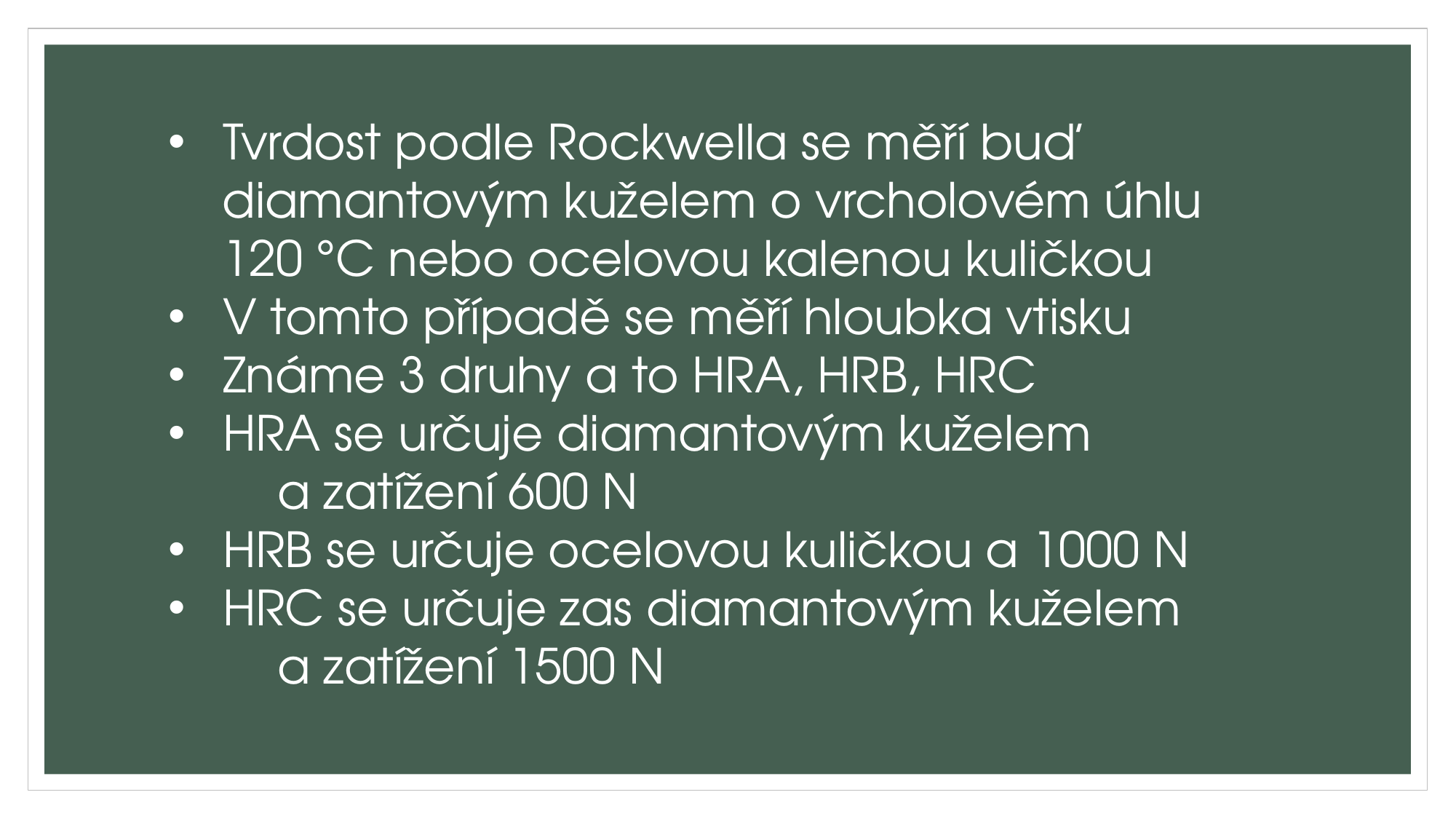

Tvrdost podle Rockwella se měří buď
    diamantovým kuželem o vrcholovém úhlu
    120 °C nebo ocelovou kalenou kuličkou
V tomto případě se měří hloubka vtisku
Známe 3 druhy a to HRA, HRB, HRC
HRA se určuje diamantovým kuželem
	a zatížení 600 N
HRB se určuje ocelovou kuličkou a 1000 N
HRC se určuje zas diamantovým kuželem
	a zatížení 1500 N